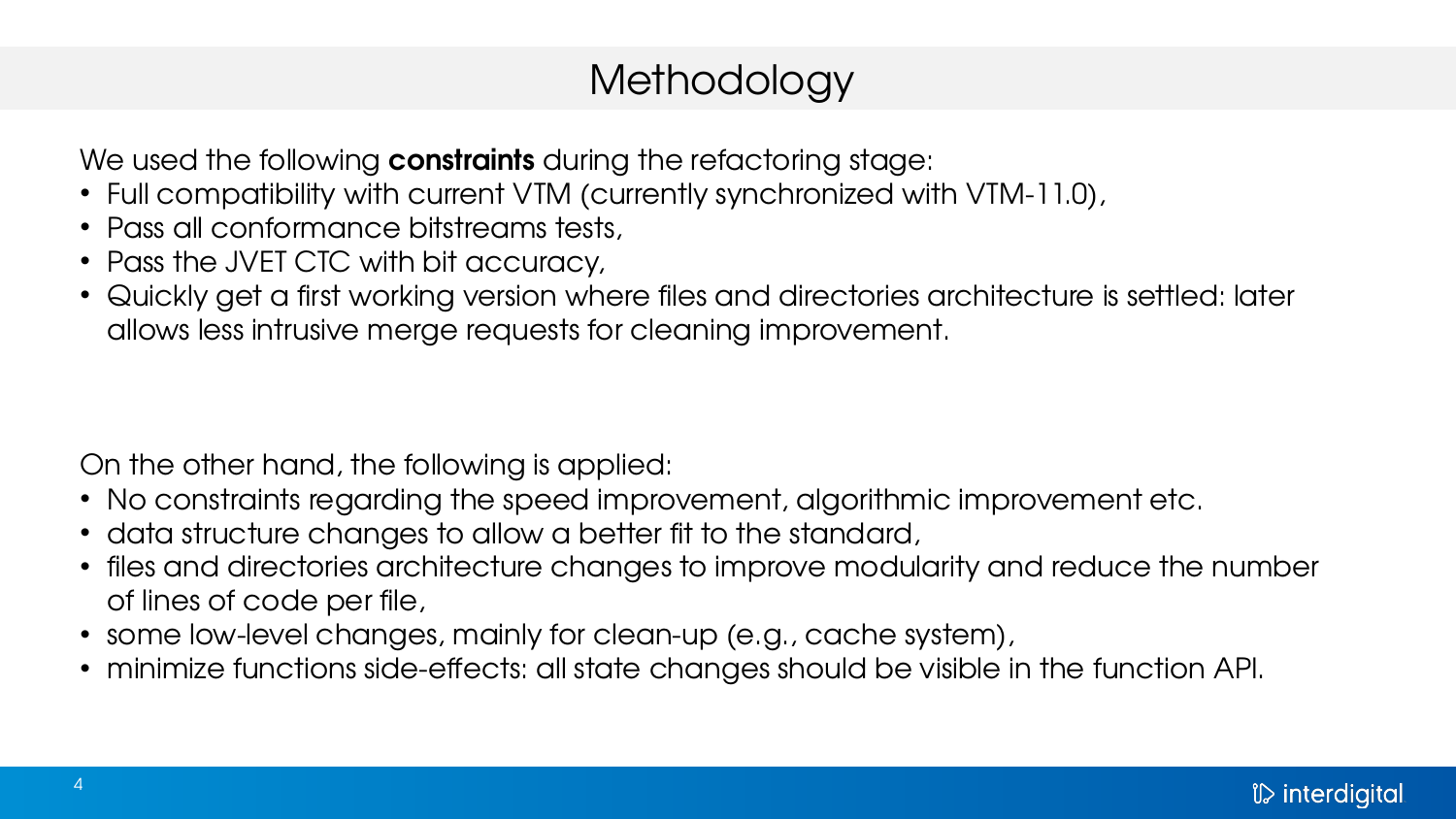

Methodology
We used the following constraints during the refactoring stage:
Full compatibility with current VTM (currently synchronized with VTM-11.0),
Pass all conformance bitstreams tests,
Pass the JVET CTC with bit accuracy,
Quickly get a first working version where files and directories architecture is settled: later allows less intrusive merge requests for cleaning improvement.

On the other hand, the following is applied:
No constraints regarding the speed improvement, algorithmic improvement etc.
data structure changes to allow a better fit to the standard,
files and directories architecture changes to improve modularity and reduce the number of lines of code per file,
some low-level changes, mainly for clean-up (e.g., cache system),
minimize functions side-effects: all state changes should be visible in the function API.
4